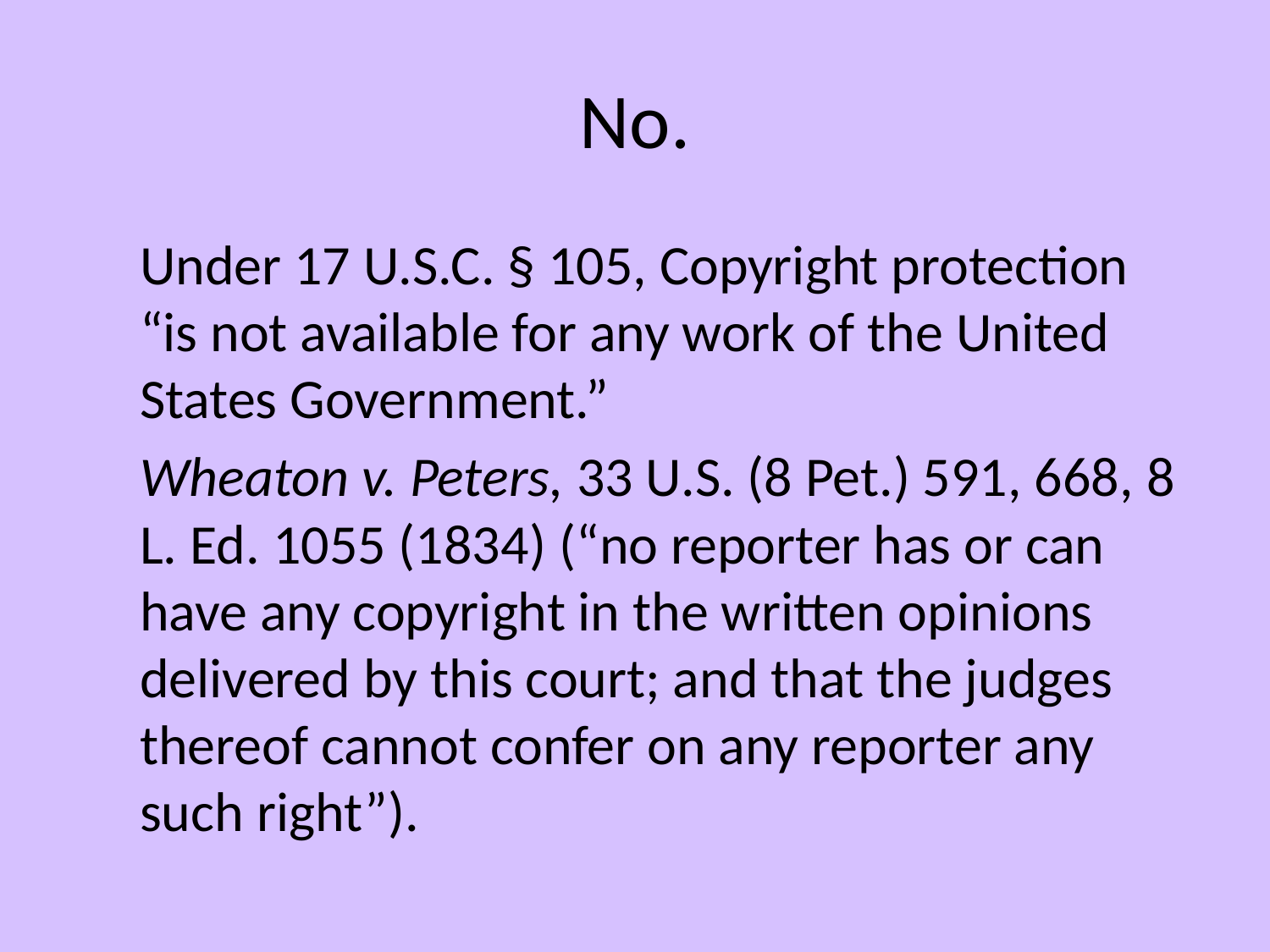

# No.
Under 17 U.S.C. § 105, Copyright protection “is not available for any work of the United States Government.”
Wheaton v. Peters, 33 U.S. (8 Pet.) 591, 668, 8 L. Ed. 1055 (1834) (“no reporter has or can have any copyright in the written opinions delivered by this court; and that the judges thereof cannot confer on any reporter any such right”).